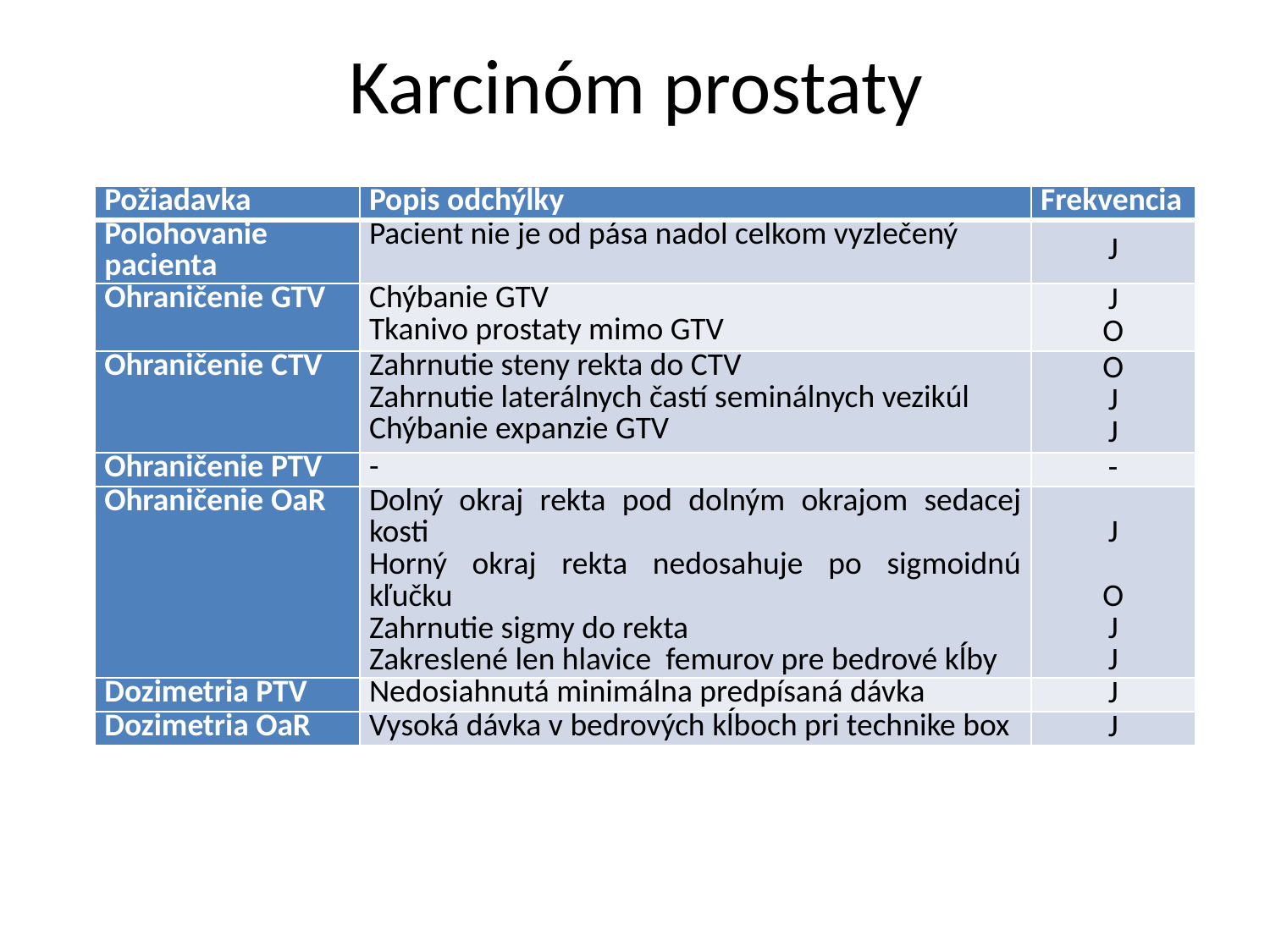

# Karcinóm prostaty
| Požiadavka | Popis odchýlky | Frekvencia |
| --- | --- | --- |
| Polohovanie pacienta | Pacient nie je od pása nadol celkom vyzlečený | J |
| Ohraničenie GTV | Chýbanie GTV Tkanivo prostaty mimo GTV | J O |
| Ohraničenie CTV | Zahrnutie steny rekta do CTV Zahrnutie laterálnych častí seminálnych vezikúl Chýbanie expanzie GTV | O J J |
| Ohraničenie PTV | - | - |
| Ohraničenie OaR | Dolný okraj rekta pod dolným okrajom sedacej kosti Horný okraj rekta nedosahuje po sigmoidnú kľučku Zahrnutie sigmy do rekta Zakreslené len hlavice femurov pre bedrové kĺby | J O J J |
| Dozimetria PTV | Nedosiahnutá minimálna predpísaná dávka | J |
| Dozimetria OaR | Vysoká dávka v bedrových kĺboch pri technike box | J |